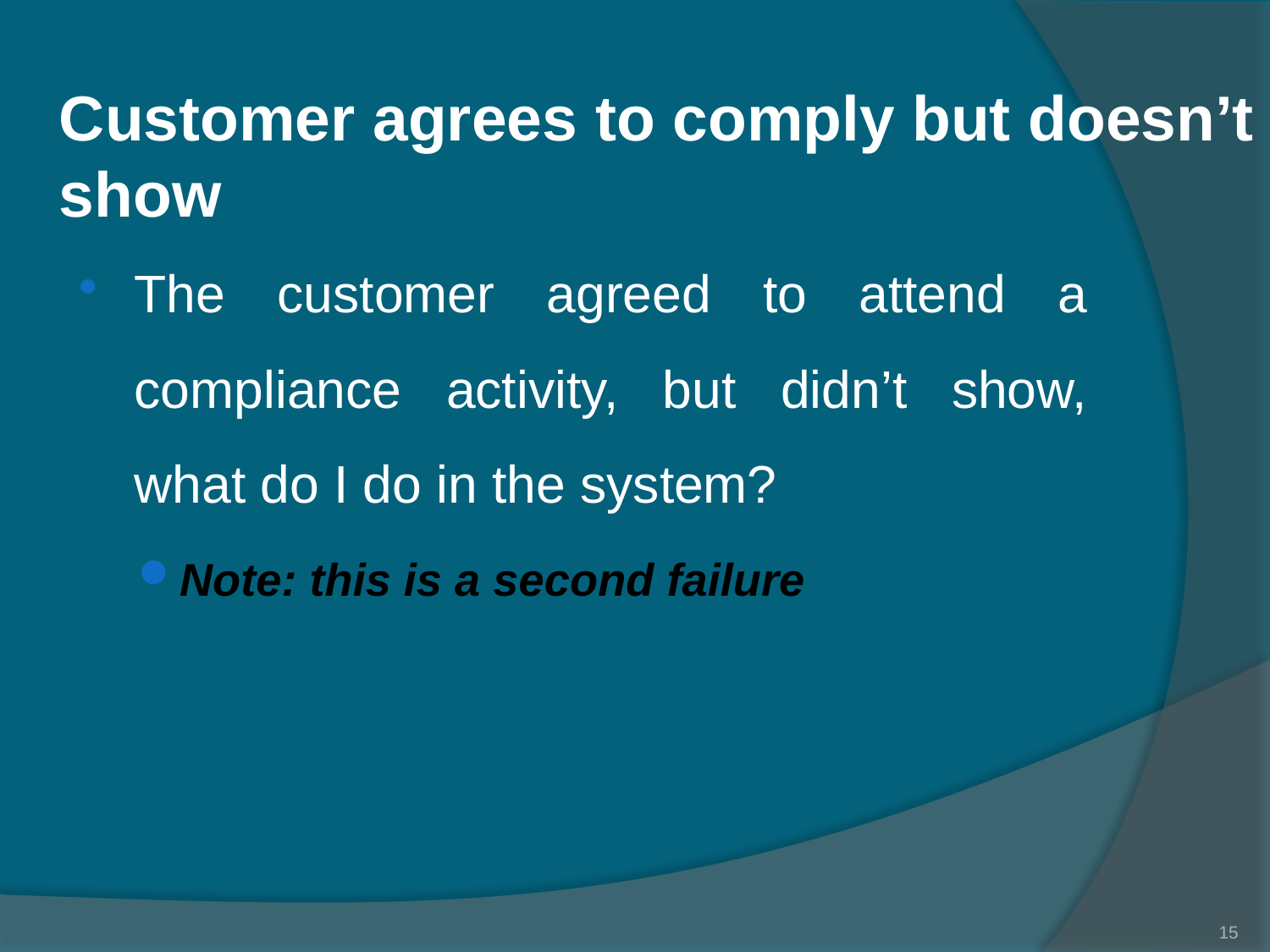

# Customer agrees to comply but doesn’t show
The customer agreed to attend a compliance activity, but didn’t show, what do I do in the system?
Note: this is a second failure

15